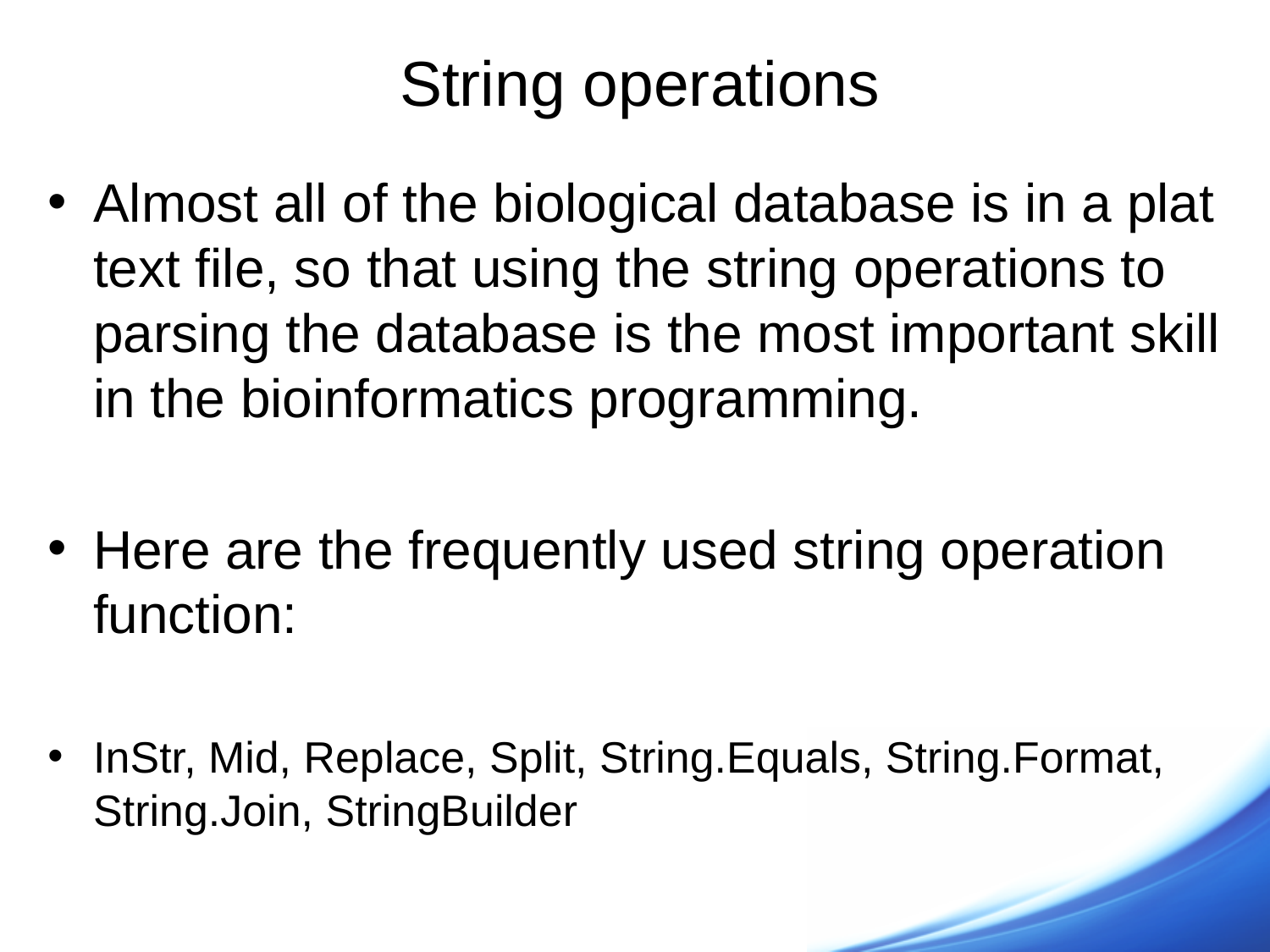

# String operations
Almost all of the biological database is in a plat text file, so that using the string operations to parsing the database is the most important skill in the bioinformatics programming.

Here are the frequently used string operation function:

InStr, Mid, Replace, Split, String.Equals, String.Format, String.Join, StringBuilder